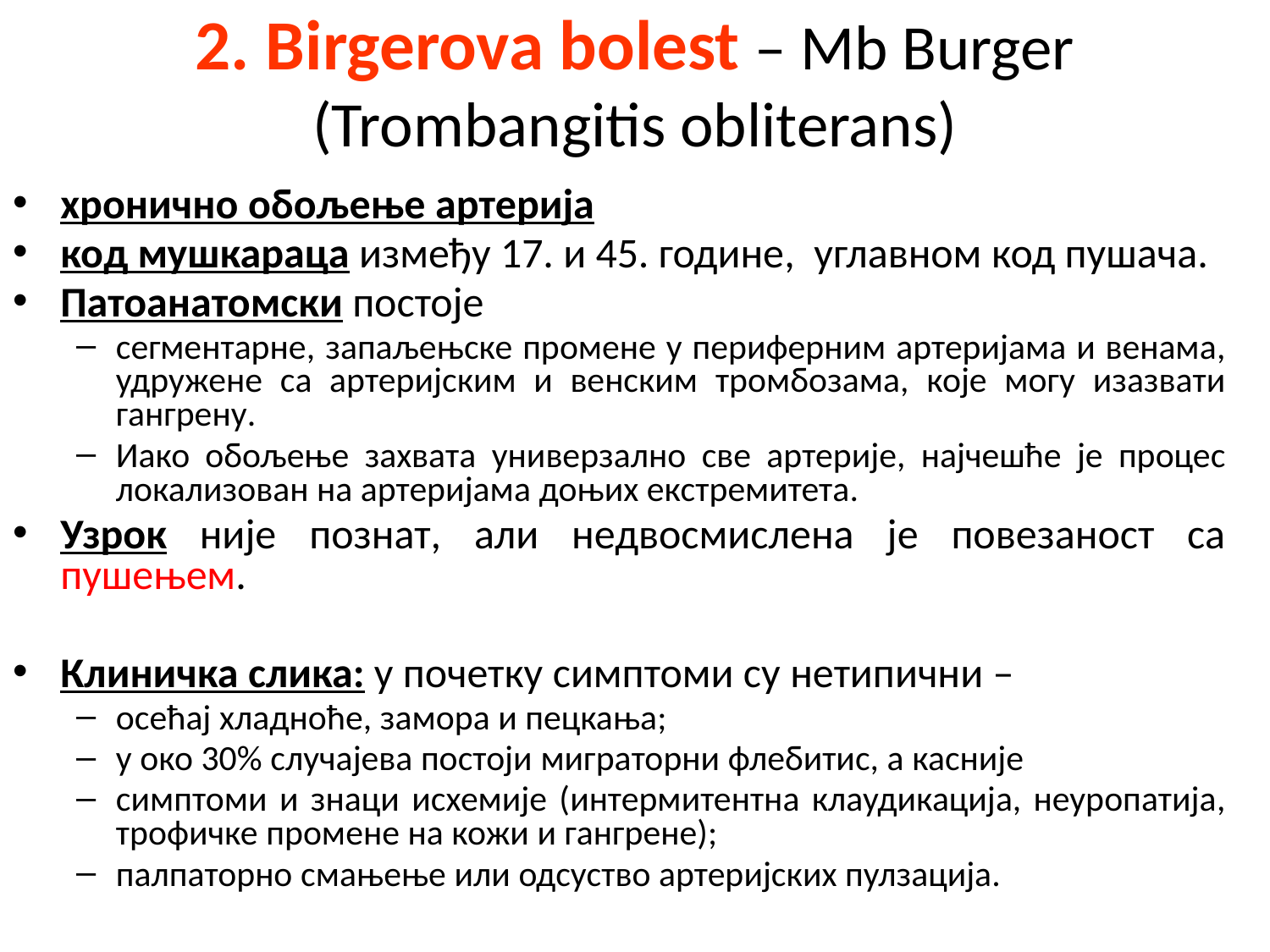

# 2. Birgerova bolest – Mb Burger (Trombangitis obliterans)
хронично обољење артерија
код мушкараца између 17. и 45. године,  углавном код пушача.
Патоанатомски постоје
сегментарне, запаљењске промене у периферним артеријама и венама, удружене са артеријским и венским тромбозама, које могу изазвати гангрену.
Иако обољење захвата универзално све артерије, најчешће је процес локализован на артеријама доњих екстремитета.
Узрок није познат, али недвосмислена је повезаност са пушењем.

Клиничка слика: у почетку симптоми су нетипични –
осећај хладноће, замора и пецкања;
у око 30% случајева постоји миграторни флебитис, а касније
симптоми и знаци исхемије (интермитентна клаудикација, неуропатија, трофичке промене на кожи и гангрене);
палпаторно смањење или одсуство артеријских пулзација.